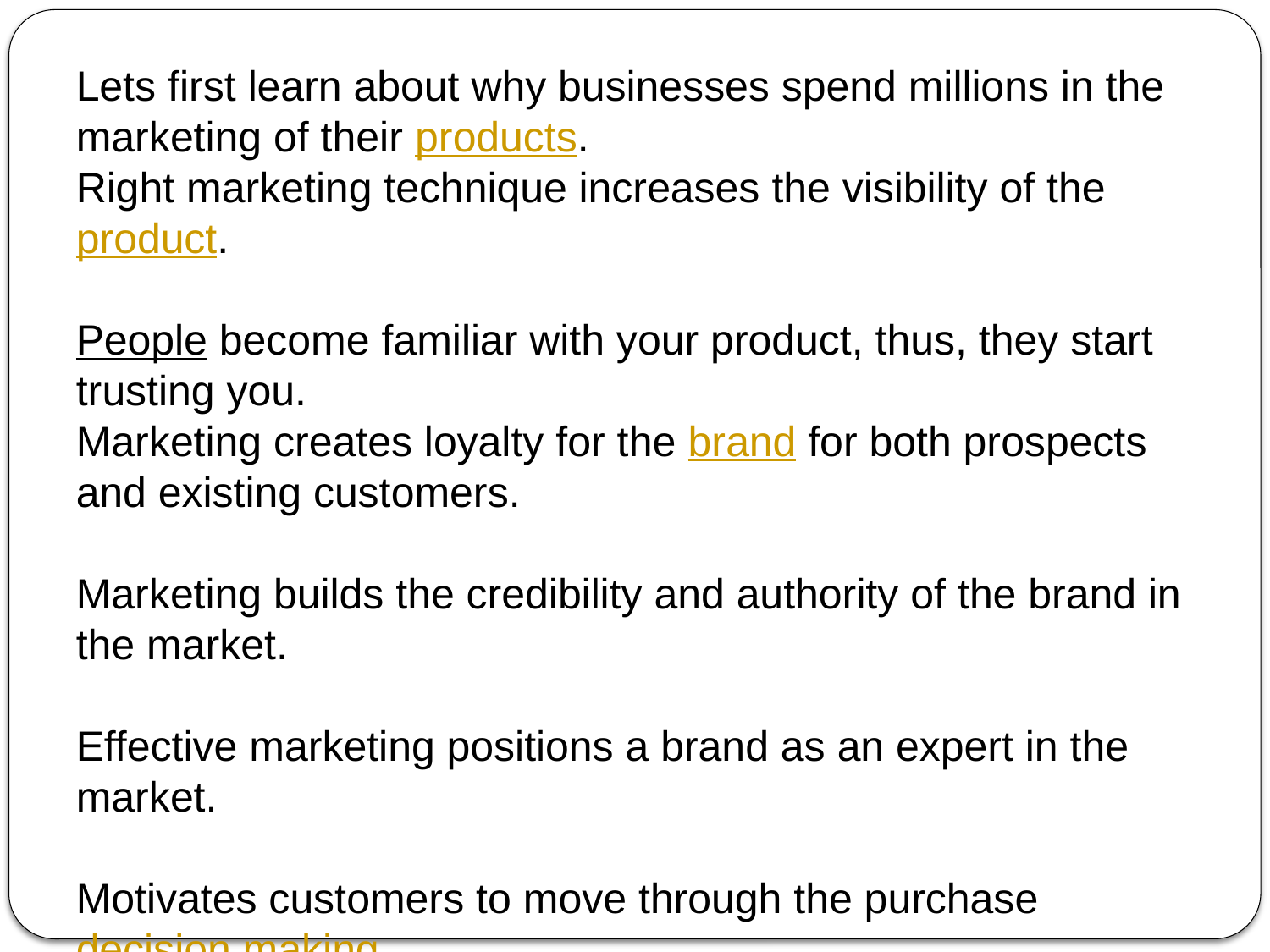

Lets first learn about why businesses spend millions in the marketing of their products.
Right marketing technique increases the visibility of the product.

People become familiar with your product, thus, they start trusting you.
Marketing creates loyalty for the brand for both prospects and existing customers.

Marketing builds the credibility and authority of the brand in the market.

Effective marketing positions a brand as an expert in the market.

Motivates customers to move through the purchase decision making.